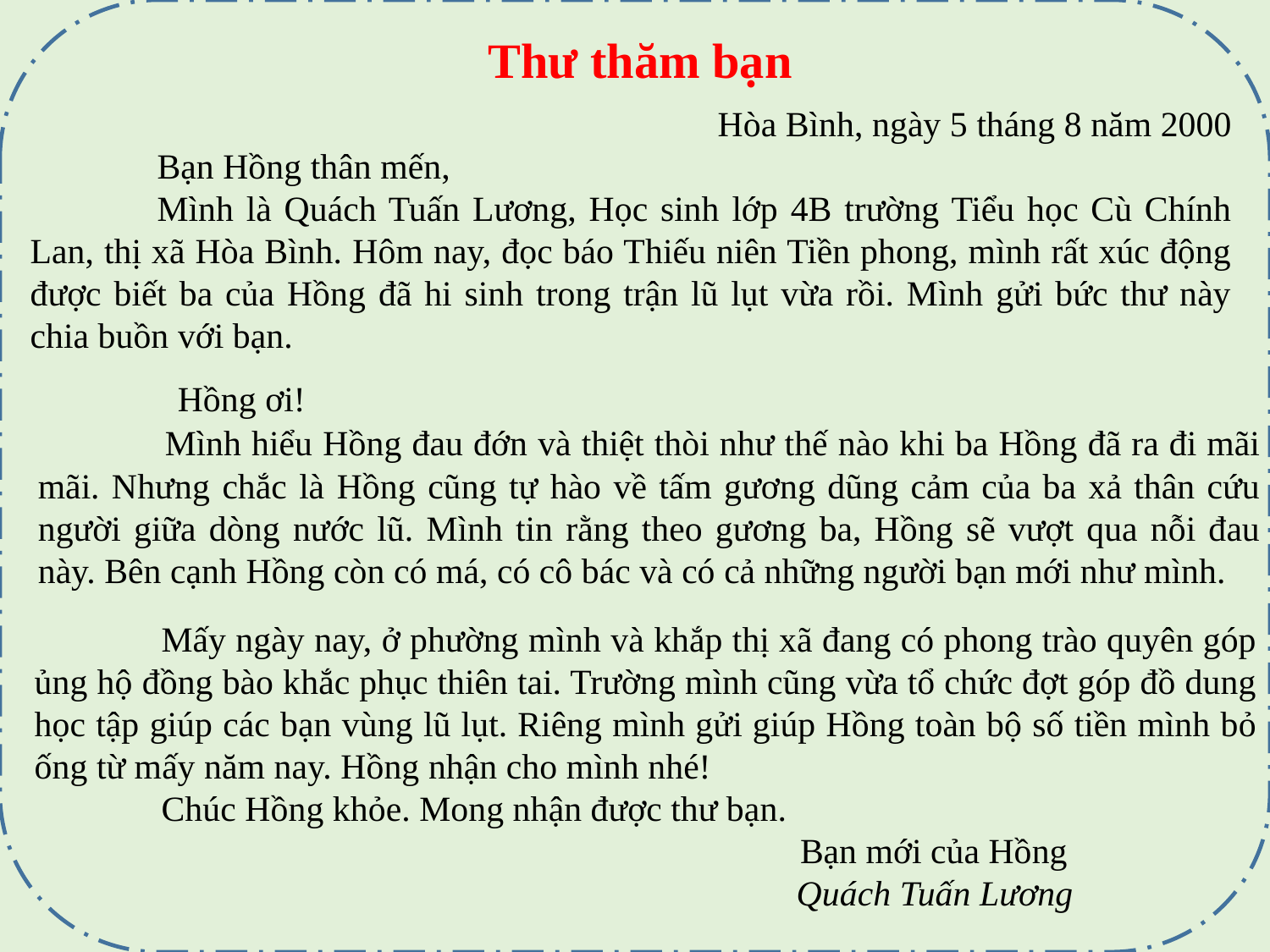

Thư thăm bạn
	Hòa Bình, ngày 5 tháng 8 năm 2000
	Bạn Hồng thân mến,
	Mình là Quách Tuấn Lương, Học sinh lớp 4B trường Tiểu học Cù Chính Lan, thị xã Hòa Bình. Hôm nay, đọc báo Thiếu niên Tiền phong, mình rất xúc động được biết ba của Hồng đã hi sinh trong trận lũ lụt vừa rồi. Mình gửi bức thư này chia buồn với bạn.

	 Hồng ơi!
	Mình hiểu Hồng đau đớn và thiệt thòi như thế nào khi ba Hồng đã ra đi mãi mãi. Nhưng chắc là Hồng cũng tự hào về tấm gương dũng cảm của ba xả thân cứu người giữa dòng nước lũ. Mình tin rằng theo gương ba, Hồng sẽ vượt qua nỗi đau này. Bên cạnh Hồng còn có má, có cô bác và có cả những người bạn mới như mình.

	Mấy ngày nay, ở phường mình và khắp thị xã đang có phong trào quyên góp ủng hộ đồng bào khắc phục thiên tai. Trường mình cũng vừa tổ chức đợt góp đồ dung học tập giúp các bạn vùng lũ lụt. Riêng mình gửi giúp Hồng toàn bộ số tiền mình bỏ ống từ mấy năm nay. Hồng nhận cho mình nhé!
	Chúc Hồng khỏe. Mong nhận được thư bạn.
                             Bạn mới của Hồng
		Quách Tuấn Lương